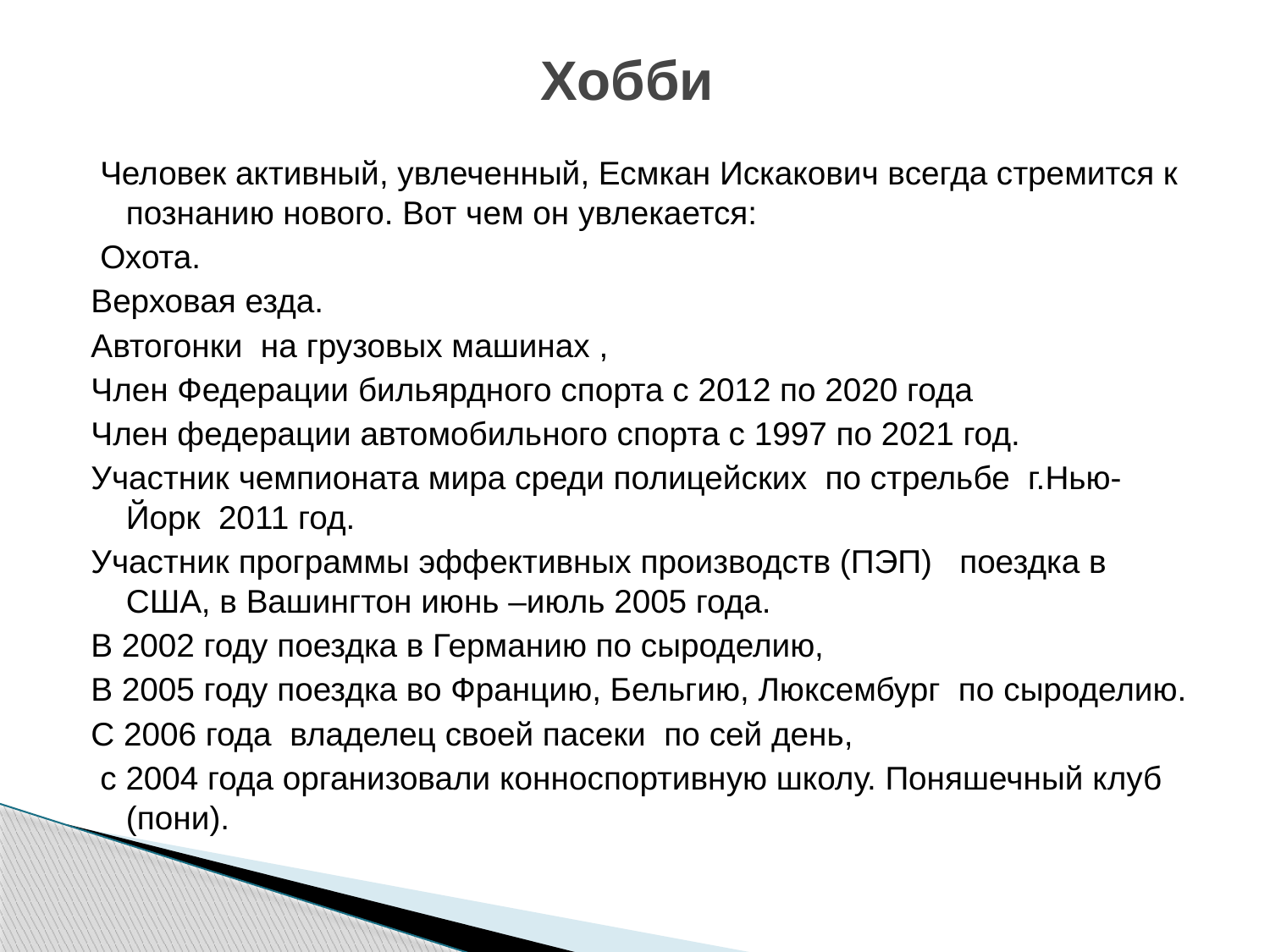

# Хобби
 Человек активный, увлеченный, Есмкан Искакович всегда стремится к познанию нового. Вот чем он увлекается:
 Охота.
Верховая езда.
Автогонки  на грузовых машинах ,
Член Федерации бильярдного спорта с 2012 по 2020 года
Член федерации автомобильного спорта с 1997 по 2021 год.
Участник чемпионата мира среди полицейских  по стрельбе  г.Нью-Йорк  2011 год.
Участник программы эффективных производств (ПЭП)   поездка в США, в Вашингтон июнь –июль 2005 года.
В 2002 году поездка в Германию по сыроделию,
В 2005 году поездка во Францию, Бельгию, Люксембург  по сыроделию.
С 2006 года  владелец своей пасеки  по сей день,
 с 2004 года организовали конноспортивную школу. Поняшечный клуб (пони).